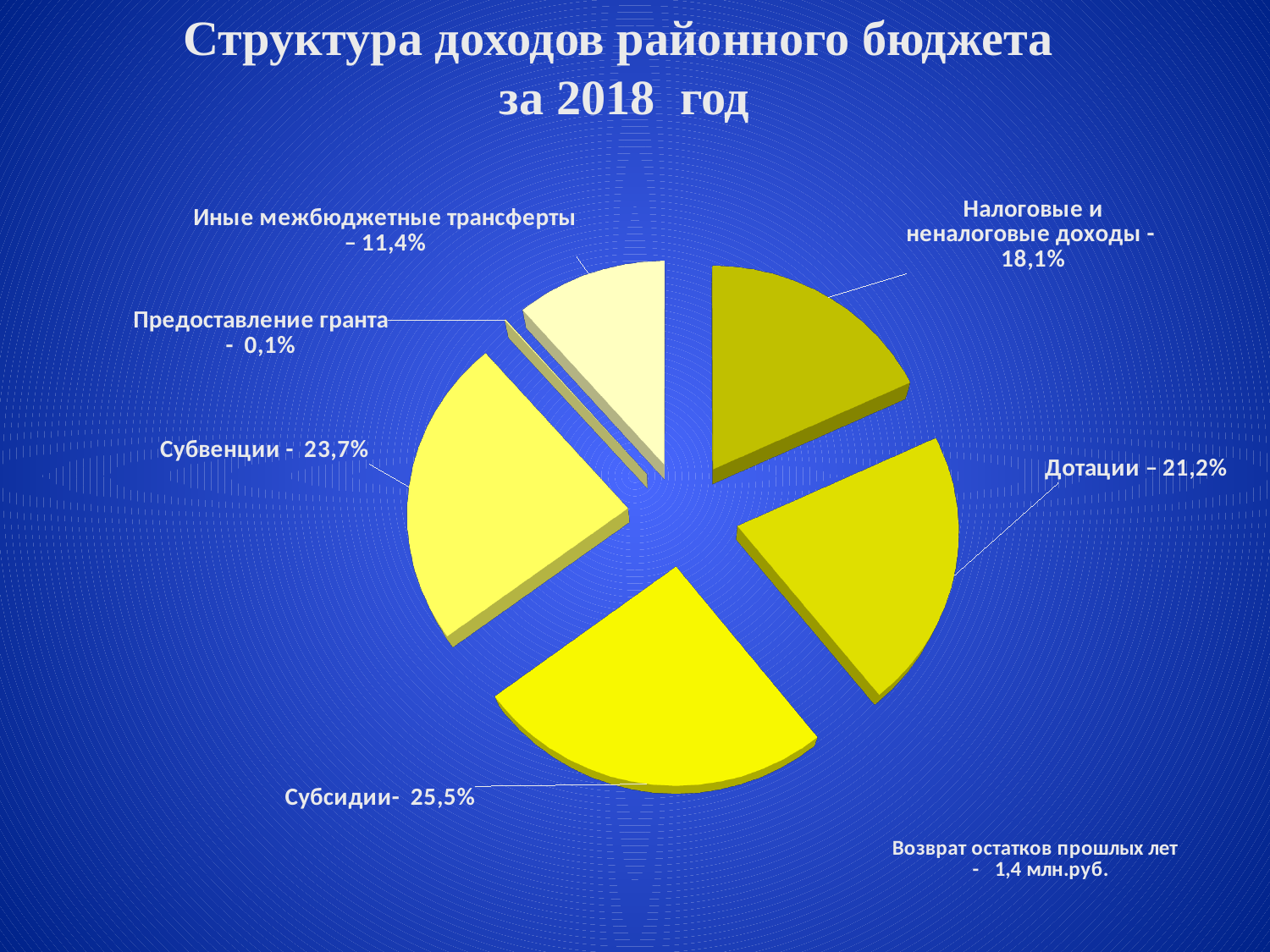

# Структура доходов районного бюджета за 2018  год

[unsupported chart]